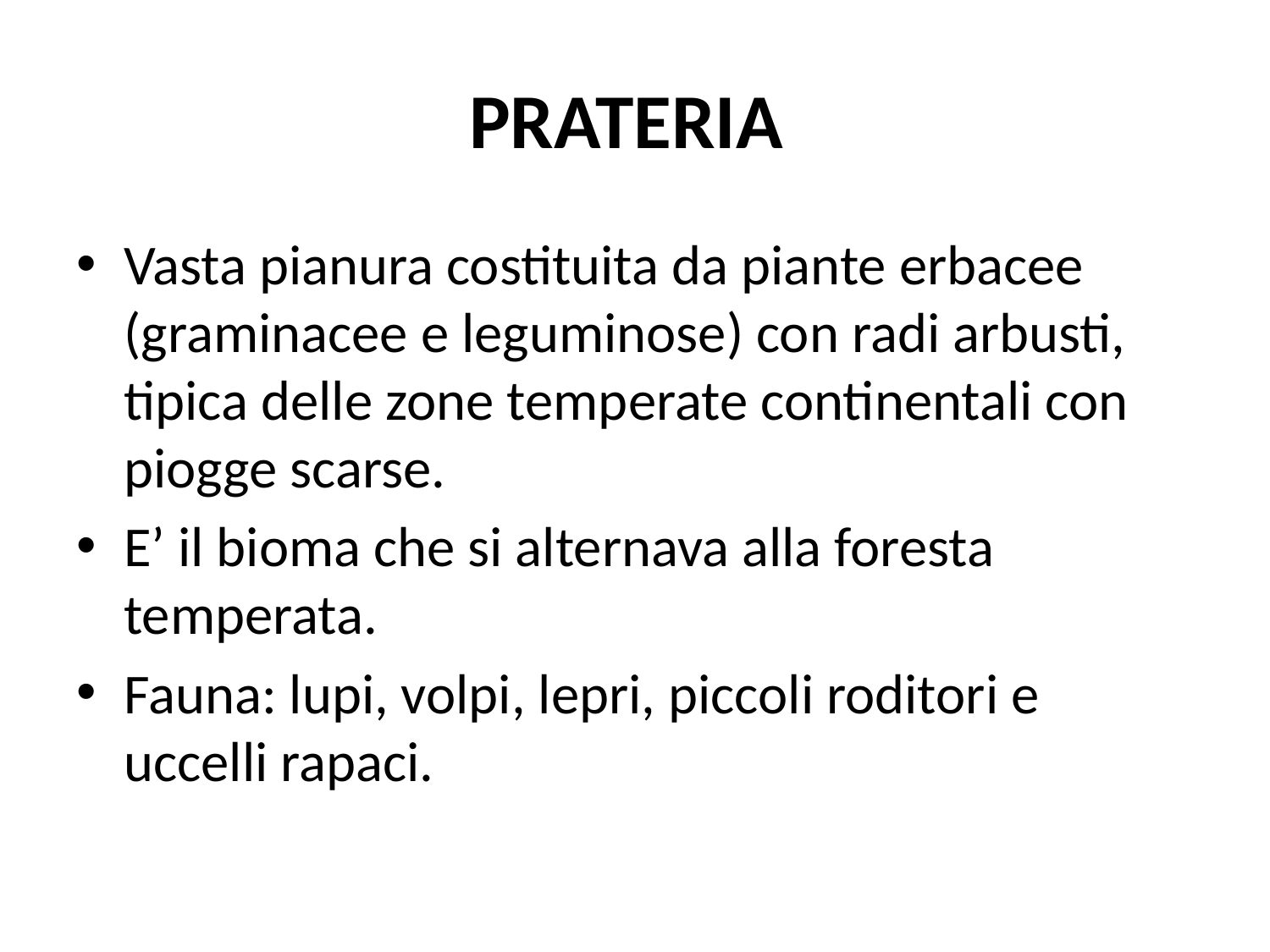

# PRATERIA
Vasta pianura costituita da piante erbacee (graminacee e leguminose) con radi arbusti, tipica delle zone temperate continentali con piogge scarse.
E’ il bioma che si alternava alla foresta temperata.
Fauna: lupi, volpi, lepri, piccoli roditori e uccelli rapaci.